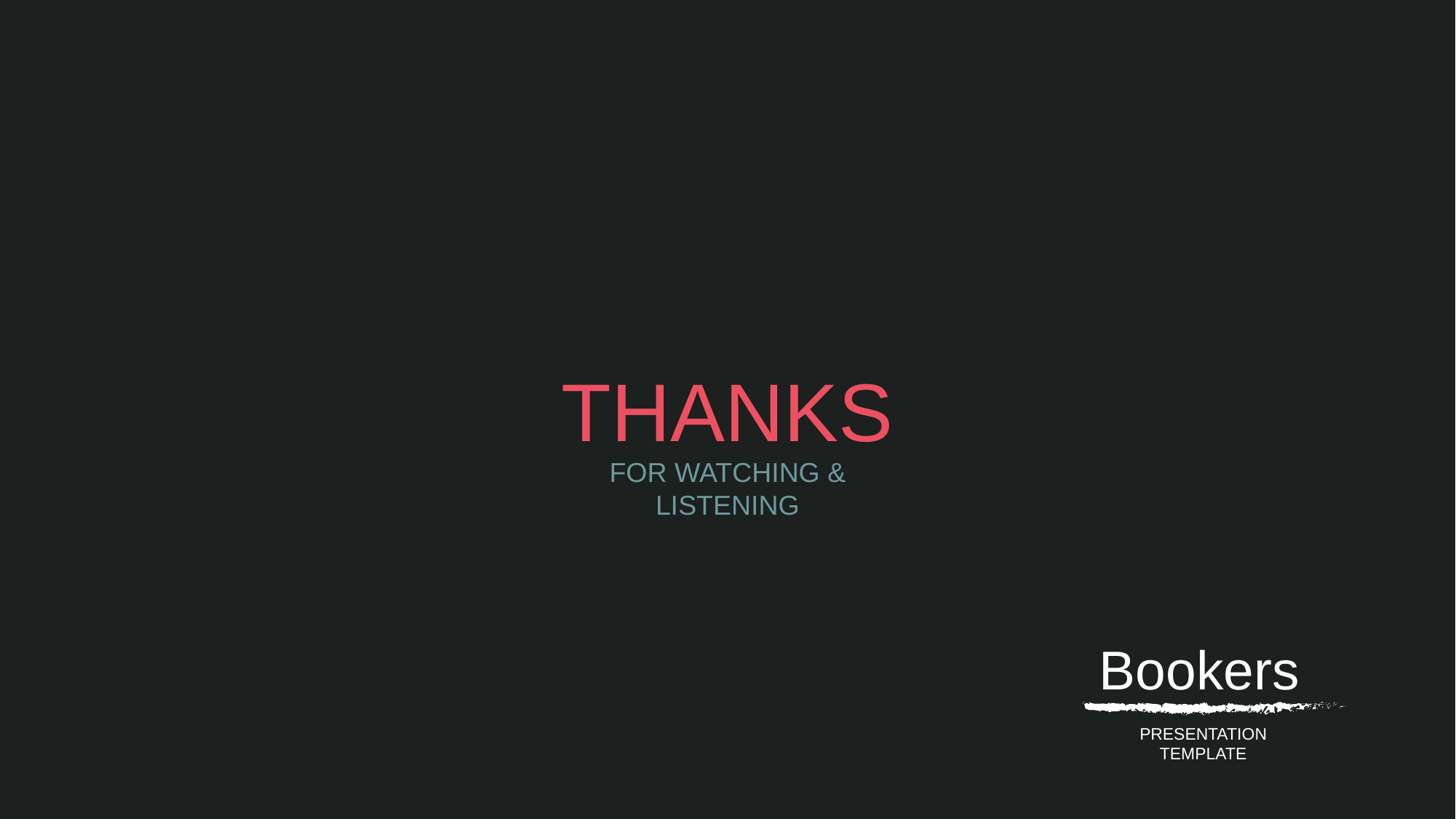

THANKS
FOR WATCHING & LISTENING
Bookers

PRESENTATION TEMPLATE